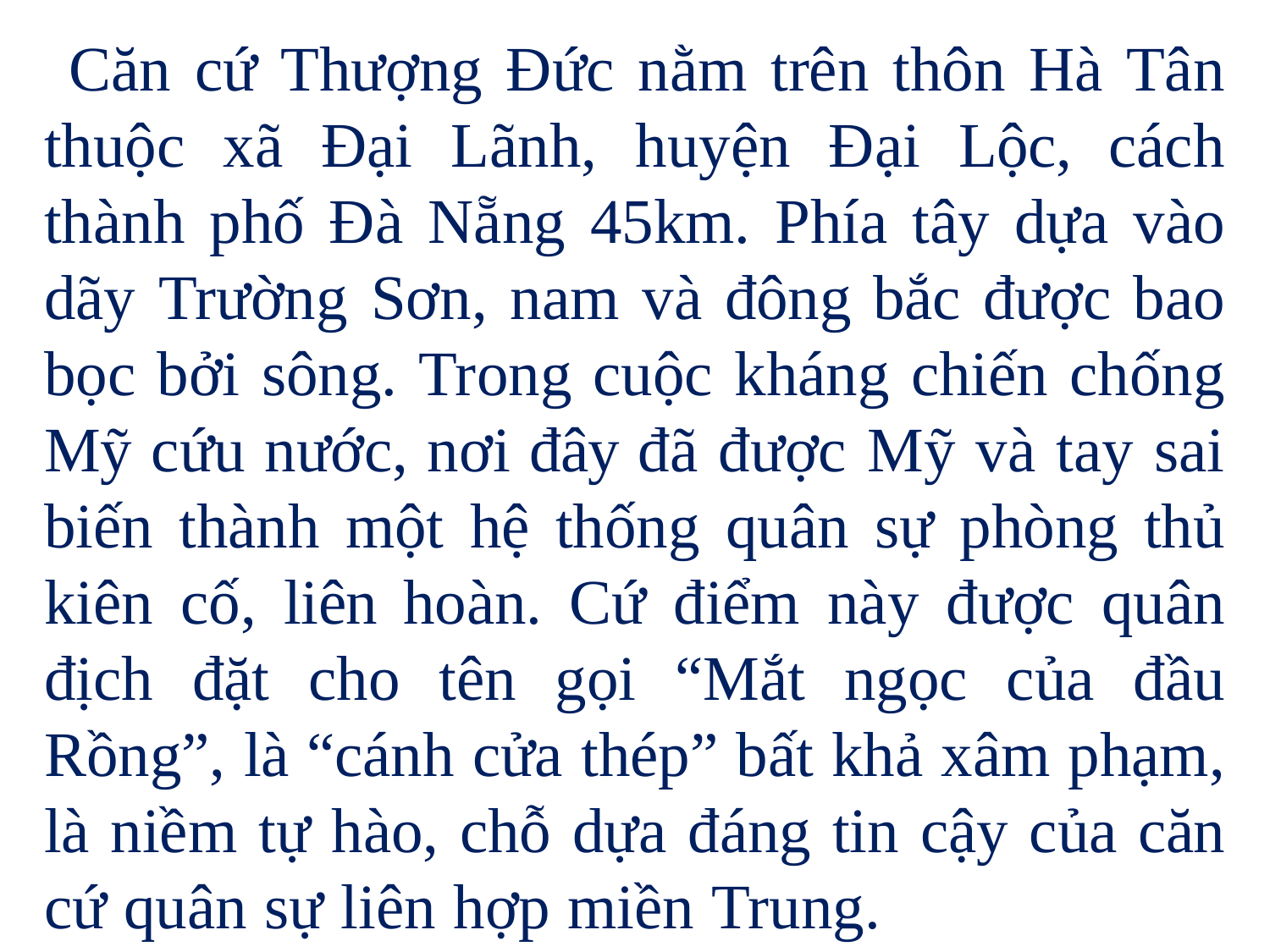

Căn cứ Thượng Đức nằm trên thôn Hà Tân thuộc xã Đại Lãnh, huyện Đại Lộc, cách thành phố Đà Nẵng 45km. Phía tây dựa vào dãy Trường Sơn, nam và đông bắc được bao bọc bởi sông. Trong cuộc kháng chiến chống Mỹ cứu nước, nơi đây đã được Mỹ và tay sai biến thành một hệ thống quân sự phòng thủ kiên cố, liên hoàn. Cứ điểm này được quân địch đặt cho tên gọi “Mắt ngọc của đầu Rồng”, là “cánh cửa thép” bất khả xâm phạm, là niềm tự hào, chỗ dựa đáng tin cậy của căn cứ quân sự liên hợp miền Trung.